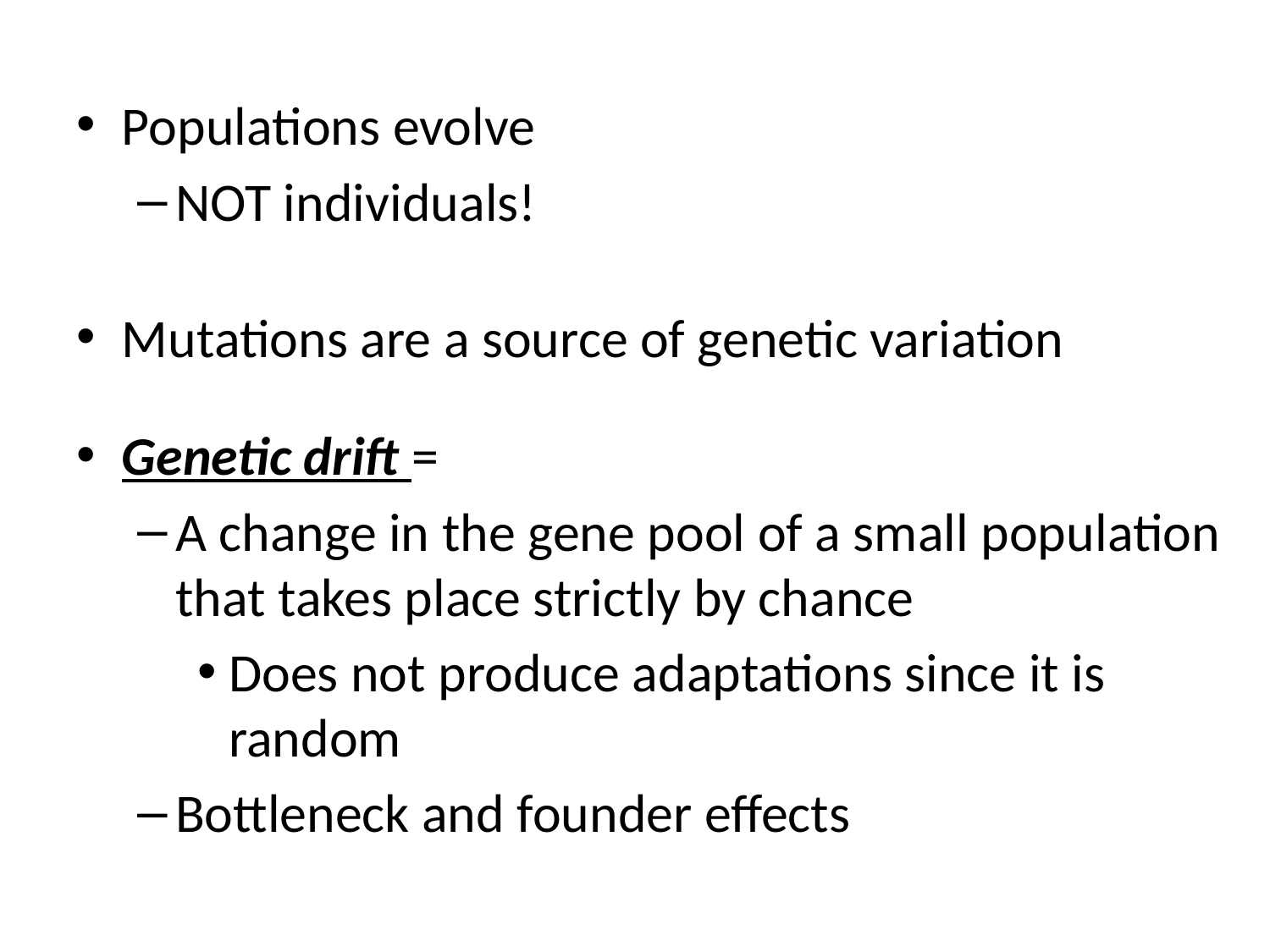

Populations evolve
NOT individuals!

Mutations are a source of genetic variation

Genetic drift =
A change in the gene pool of a small population that takes place strictly by chance
Does not produce adaptations since it is random
Bottleneck and founder effects